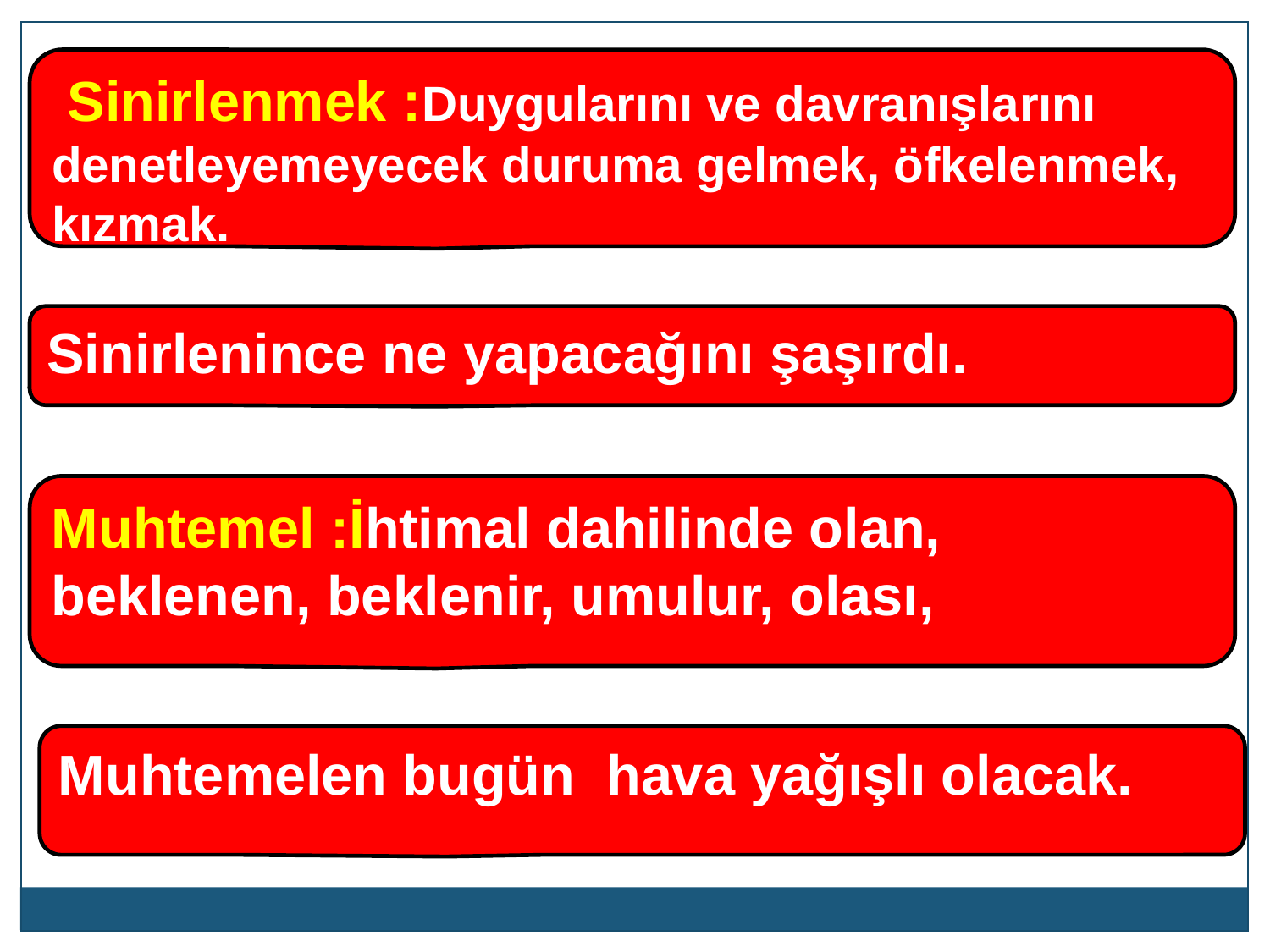

Sinirlenmek :Duygularını ve davranışlarını denetleyemeyecek duruma gelmek, öfkelenmek, kızmak.
Sinirlenince ne yapacağını şaşırdı.
Muhtemel :İhtimal dahilinde olan, beklenen, beklenir, umulur, olası,
Muhtemelen bugün  hava yağışlı olacak.